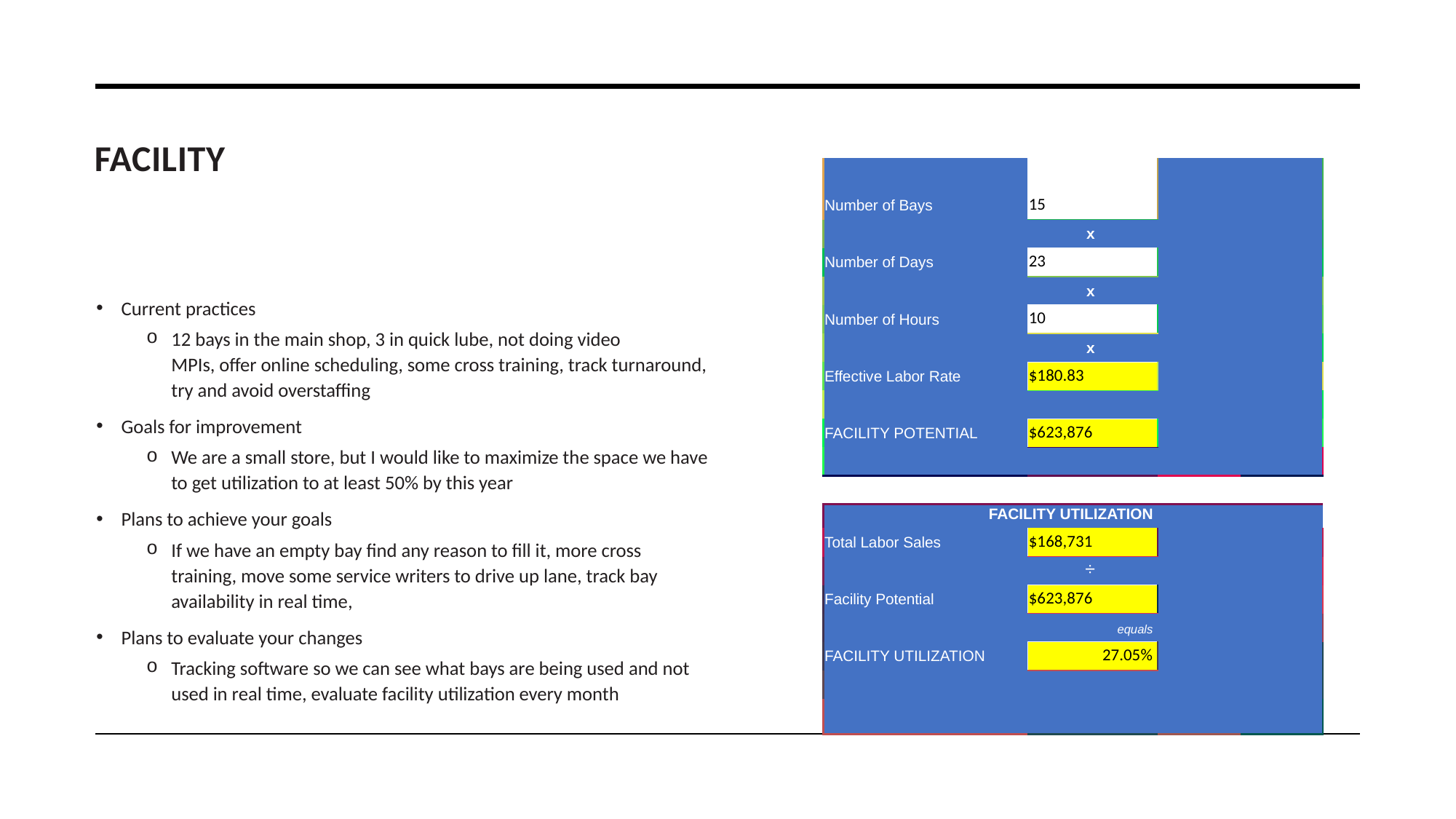

# Facility
| Number of Bays | 15 |  |  |
| --- | --- | --- | --- |
|  | x |  |  |
| Number of Days | 23 |  |  |
|  | x |  |  |
| Number of Hours | 10 |  |  |
|  | x |  |  |
| Effective Labor Rate | $180.83 |  |  |
|  |  |  |  |
| FACILITY POTENTIAL | $623,876 |  |  |
|  |  |  |  |
|  |  |  |  |
| FACILITY UTILIZATION |  |  |  |
| Total Labor Sales | $168,731 |  |  |
|  | ÷ |  |  |
| Facility Potential | $623,876 |  |  |
|  | equals |  |  |
| FACILITY UTILIZATION | 27.05% |  |  |
|  |  |  |  |
|  |  |  |  |

Current practices
12 bays in the main shop, 3 in quick lube, not doing video MPIs, offer online scheduling, some cross training, track turnaround, try and avoid overstaffing
Goals for improvement
We are a small store, but I would like to maximize the space we have to get utilization to at least 50% by this year
Plans to achieve your goals
If we have an empty bay find any reason to fill it, more cross training, move some service writers to drive up lane, track bay availability in real time,
Plans to evaluate your changes
Tracking software so we can see what bays are being used and not used in real time, evaluate facility utilization every month